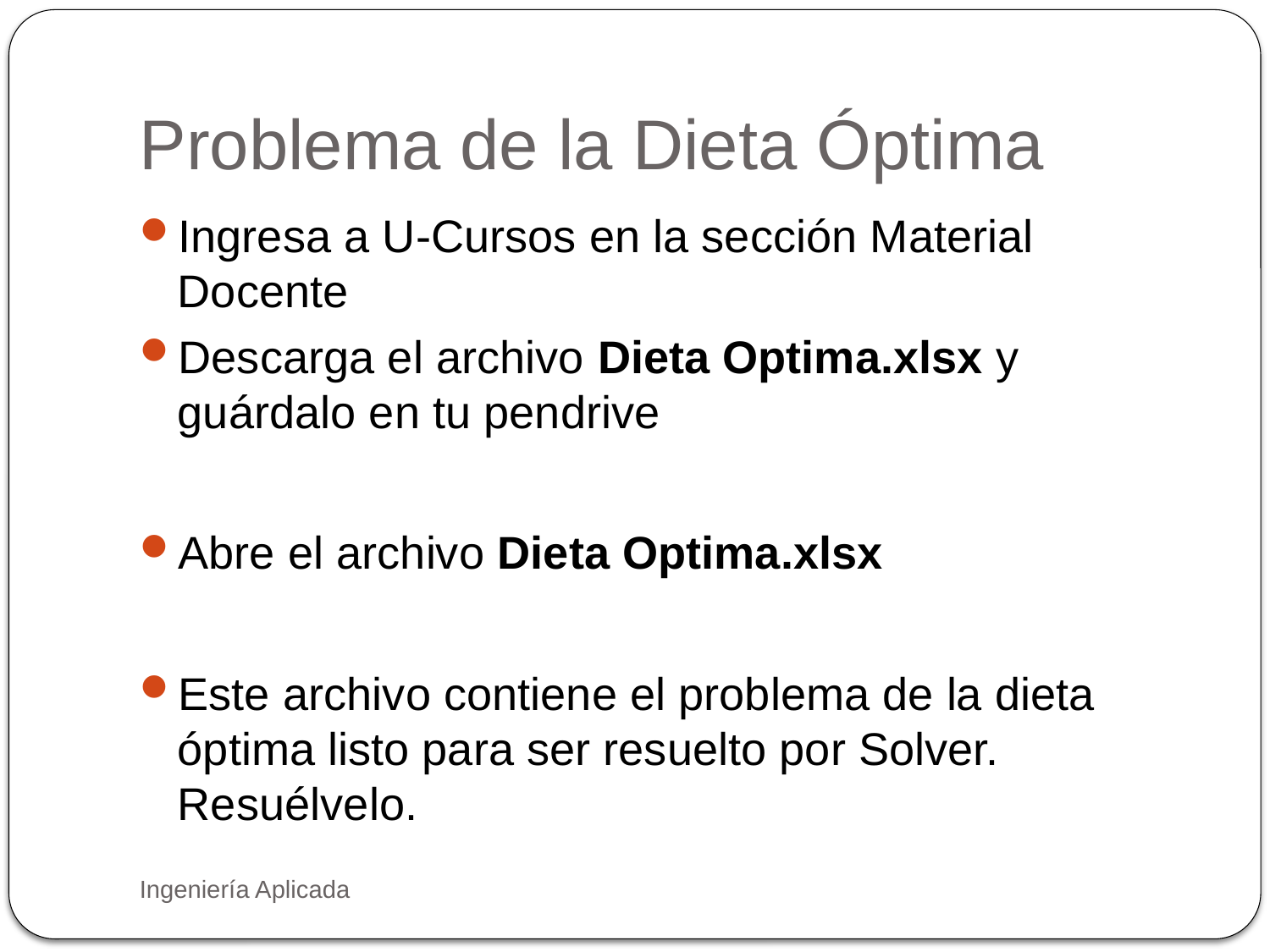

# Problema de la Dieta Óptima
Ingresa a U-Cursos en la sección Material Docente
Descarga el archivo Dieta Optima.xlsx y guárdalo en tu pendrive

Abre el archivo Dieta Optima.xlsx

Este archivo contiene el problema de la dieta óptima listo para ser resuelto por Solver.  Resuélvelo.
Ingeniería Aplicada